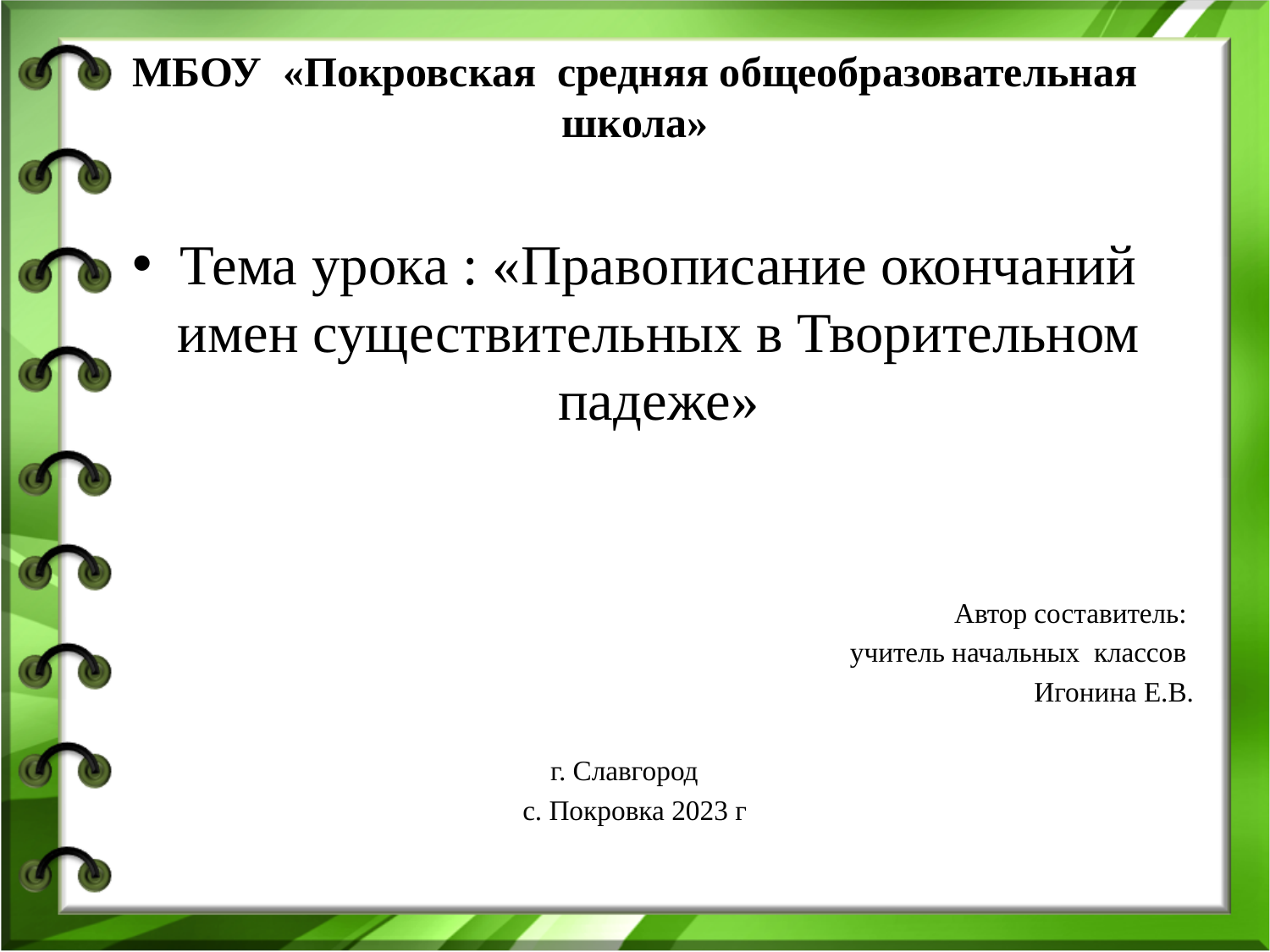

# МБОУ  «Покровская  средняя общеобразовательная школа»
Тема урока : «Правописание окончаний имен существительных в Творительном падеже»

Автор составитель:
учитель начальных  классов
Игонина Е.В.

г. Славгород
с. Покровка 2023 г